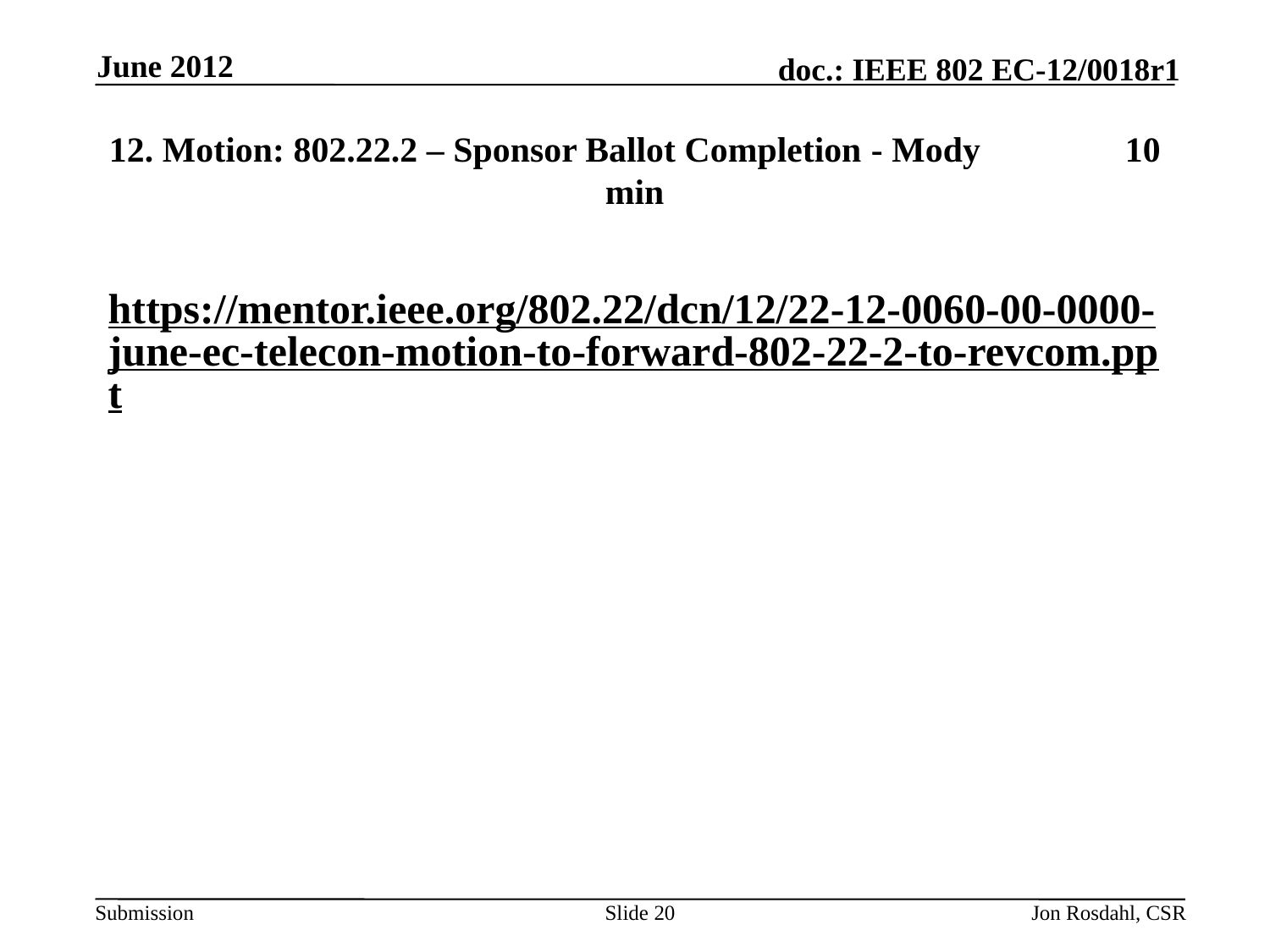

June 2012
# 12. Motion: 802.22.2 – Sponsor Ballot Completion	- Mody		10 min
https://mentor.ieee.org/802.22/dcn/12/22-12-0060-00-0000-june-ec-telecon-motion-to-forward-802-22-2-to-revcom.ppt
Slide 20
Jon Rosdahl, CSR